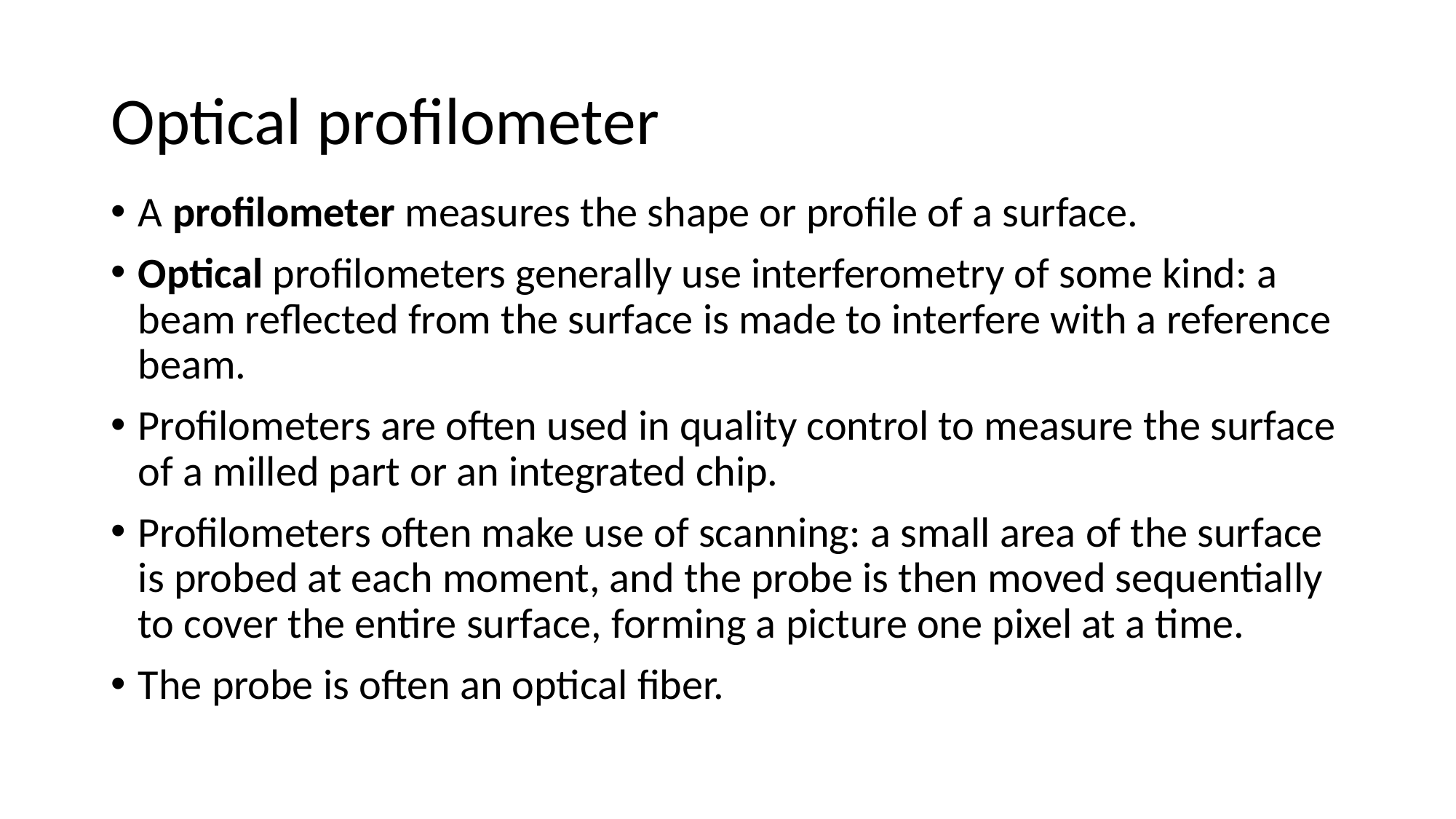

# Optical profilometer
A profilometer measures the shape or profile of a surface.
Optical profilometers generally use interferometry of some kind: a beam reflected from the surface is made to interfere with a reference beam.
Profilometers are often used in quality control to measure the surface of a milled part or an integrated chip.
Profilometers often make use of scanning: a small area of the surface is probed at each moment, and the probe is then moved sequentially to cover the entire surface, forming a picture one pixel at a time.
The probe is often an optical fiber.